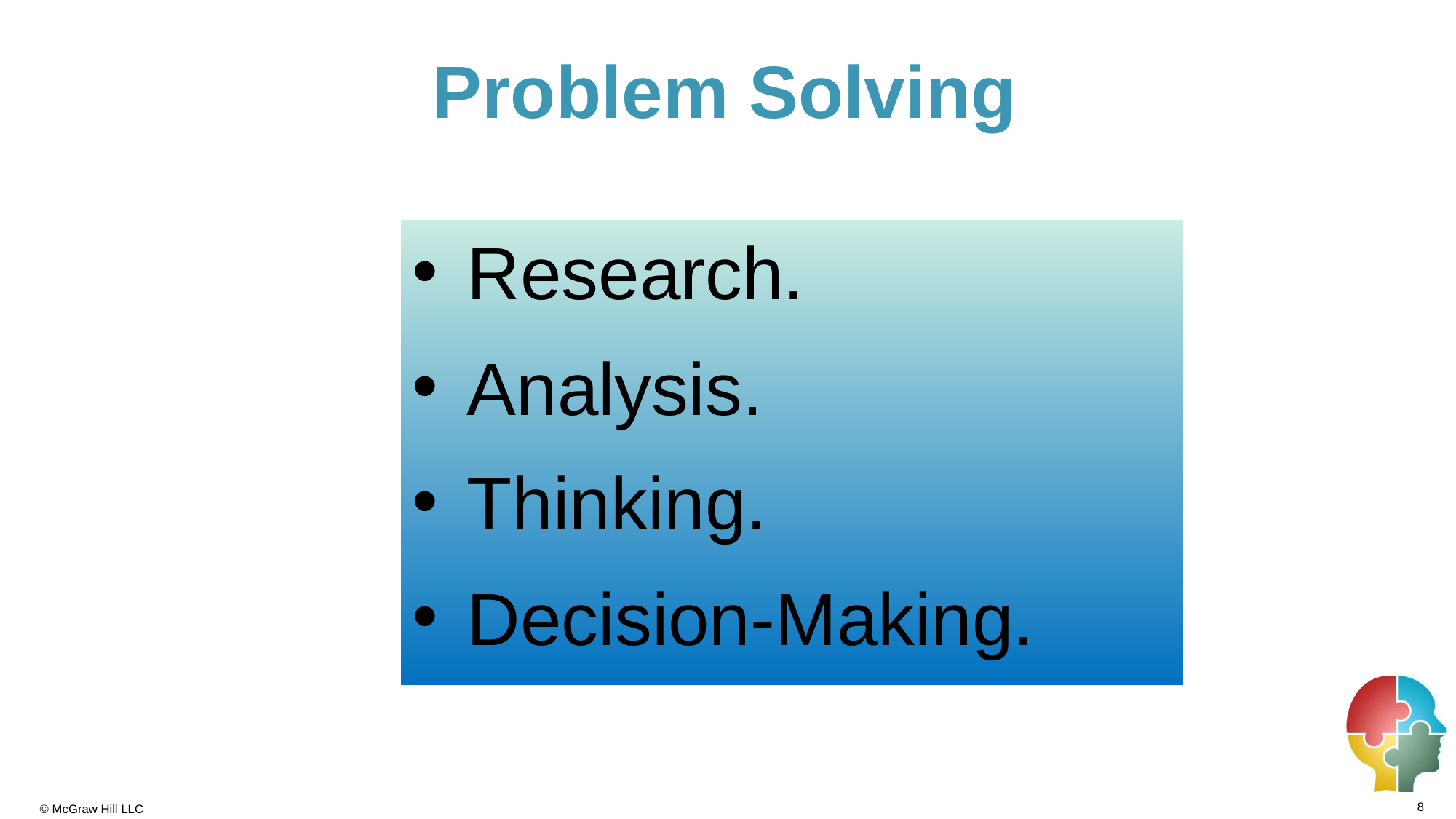

# Problem Solving
Research.
Analysis.
Thinking.
Decision-Making.
8